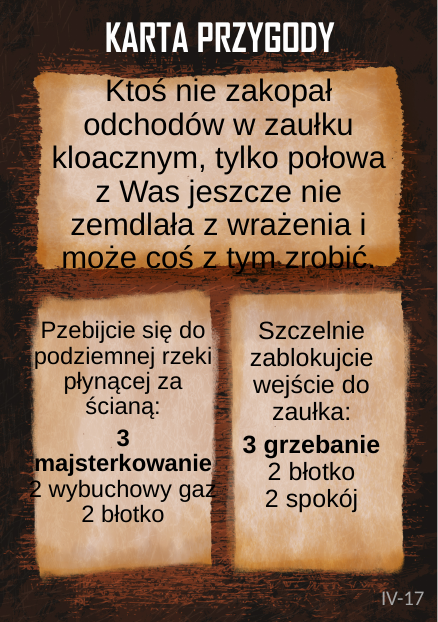

# Ktoś nie zakopał odchodów w zaułku kloacznym, tylko połowa z Was jeszcze nie zemdlała z wrażenia i może coś z tym zrobić.
Pzebijcie się do podziemnej rzeki płynącej za ścianą:
3 majsterkowanie
2 wybuchowy gaz
2 błotko
Szczelnie zablokujcie wejście do zaułka:
3 grzebanie
2 błotko
2 spokój
IV-17